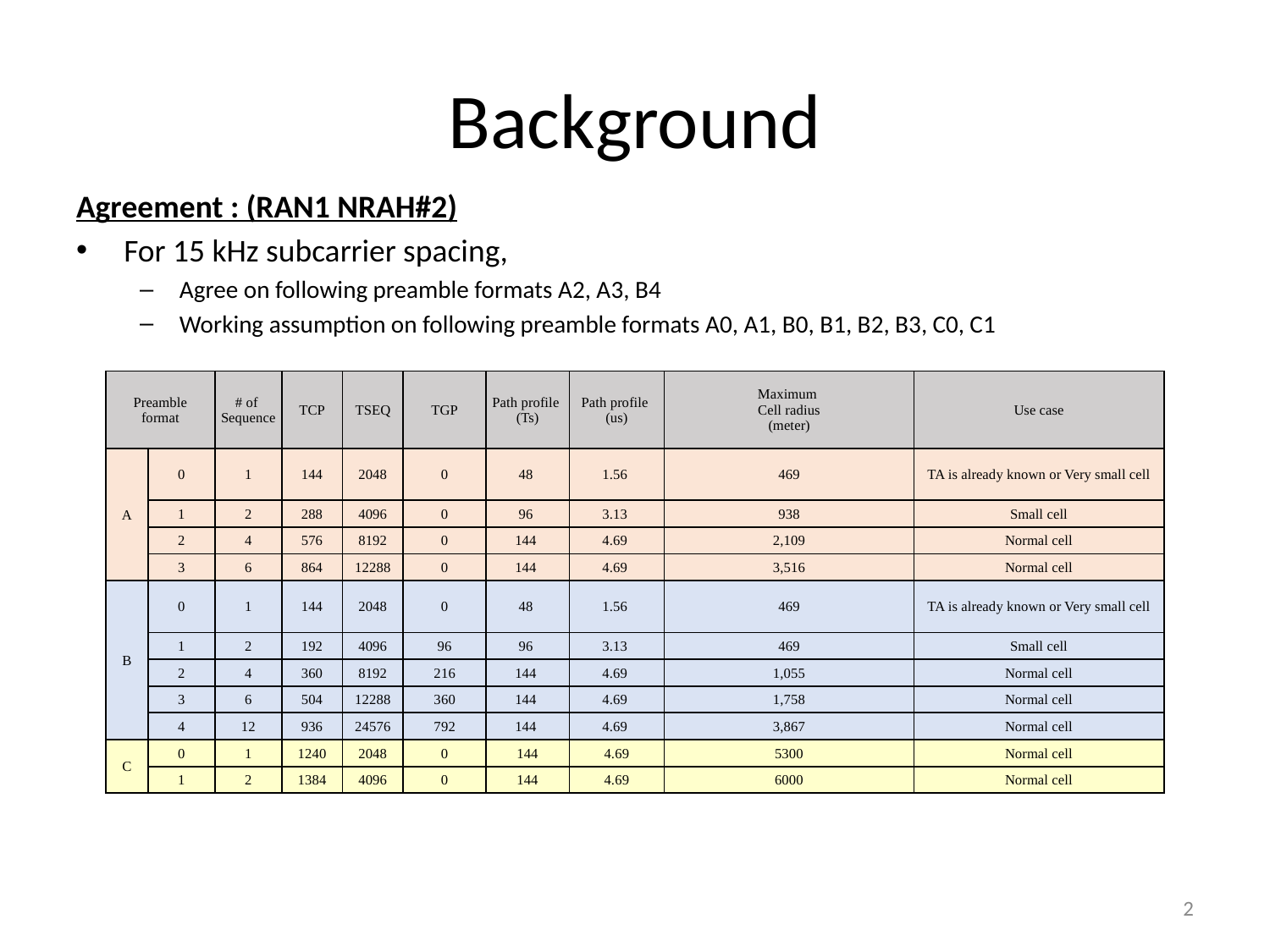

# Background
Agreement : (RAN1 NRAH#2)
For 15 kHz subcarrier spacing,
Agree on following preamble formats A2, A3, B4
Working assumption on following preamble formats A0, A1, B0, B1, B2, B3, C0, C1

| Preamble format |  | # of Sequence | TCP | TSEQ | TGP | Path profile (Ts) | Path profile (us) | Maximum Cell radius (meter) | Use case |
| --- | --- | --- | --- | --- | --- | --- | --- | --- | --- |
| A | 0 | 1 | 144 | 2048 | 0 | 48 | 1.56 | 469 | TA is already known or Very small cell |
|  | 1 | 2 | 288 | 4096 | 0 | 96 | 3.13 | 938 | Small cell |
|  | 2 | 4 | 576 | 8192 | 0 | 144 | 4.69 | 2,109 | Normal cell |
|  | 3 | 6 | 864 | 12288 | 0 | 144 | 4.69 | 3,516 | Normal cell |
| B | 0 | 1 | 144 | 2048 | 0 | 48 | 1.56 | 469 | TA is already known or Very small cell |
|  | 1 | 2 | 192 | 4096 | 96 | 96 | 3.13 | 469 | Small cell |
|  | 2 | 4 | 360 | 8192 | 216 | 144 | 4.69 | 1,055 | Normal cell |
|  | 3 | 6 | 504 | 12288 | 360 | 144 | 4.69 | 1,758 | Normal cell |
|  | 4 | 12 | 936 | 24576 | 792 | 144 | 4.69 | 3,867 | Normal cell |
| C | 0 | 1 | 1240 | 2048 | 0 | 144 | 4.69 | 5300 | Normal cell |
|  | 1 | 2 | 1384 | 4096 | 0 | 144 | 4.69 | 6000 | Normal cell |
2